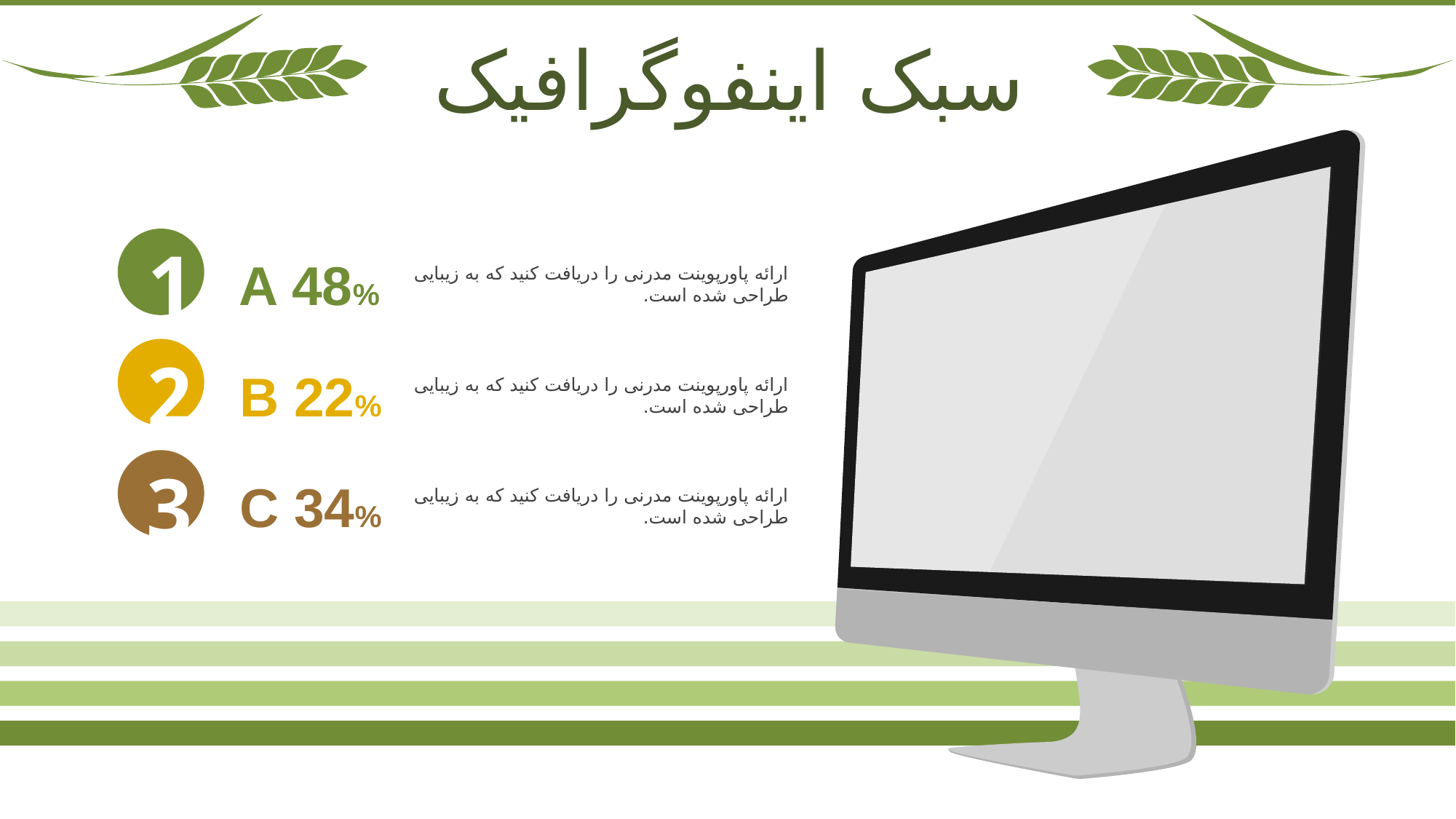

سبک اینفوگرافیک

1
A 48%
ارائه پاورپوینت مدرنی را دریافت کنید که به زیبایی طراحی شده است.

2
B 22%
ارائه پاورپوینت مدرنی را دریافت کنید که به زیبایی طراحی شده است.

3
C 34%
ارائه پاورپوینت مدرنی را دریافت کنید که به زیبایی طراحی شده است.